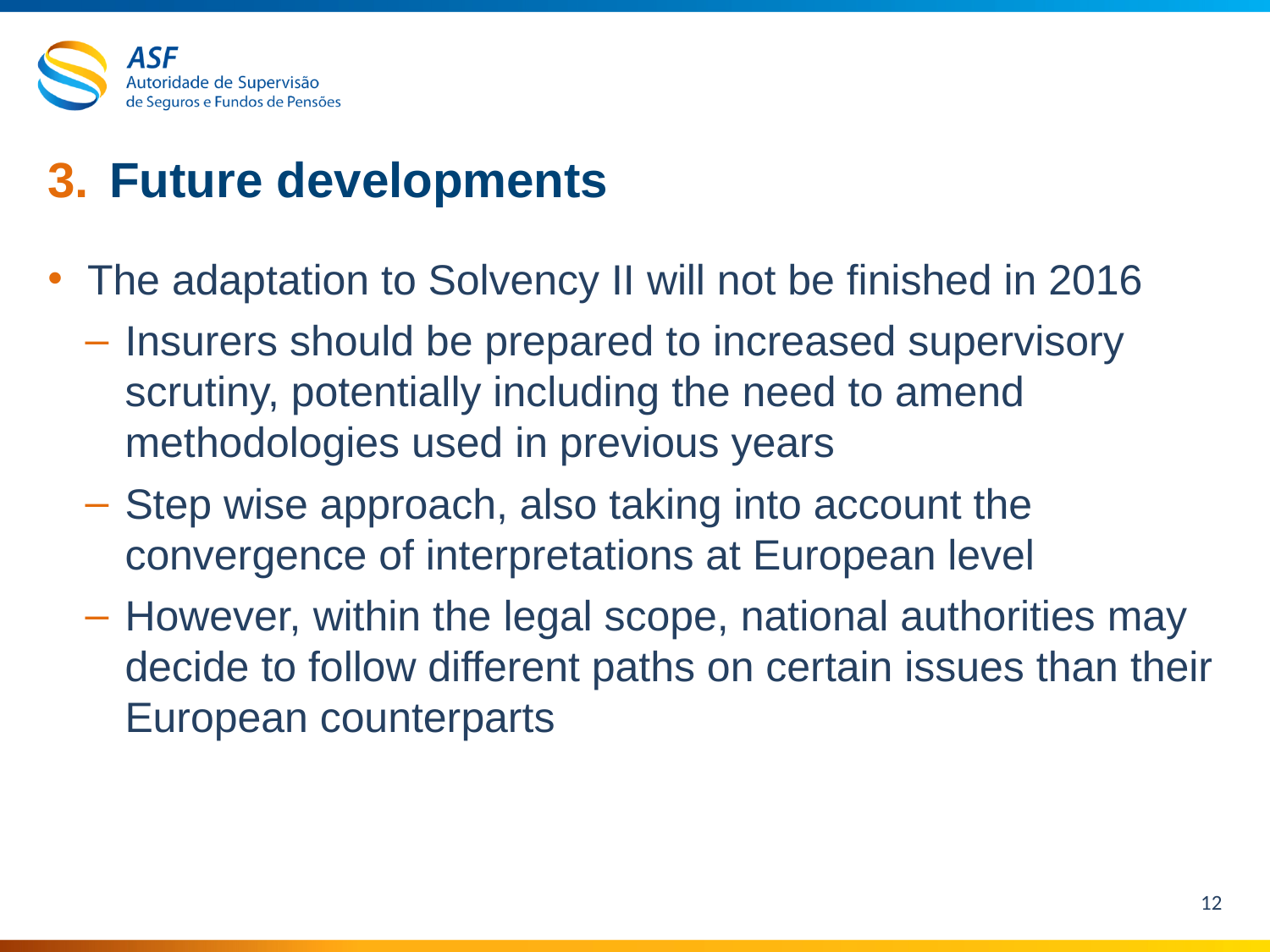

# 3.	Future developments
The adaptation to Solvency II will not be finished in 2016
Insurers should be prepared to increased supervisory scrutiny, potentially including the need to amend methodologies used in previous years
Step wise approach, also taking into account the convergence of interpretations at European level
However, within the legal scope, national authorities may decide to follow different paths on certain issues than their European counterparts
12